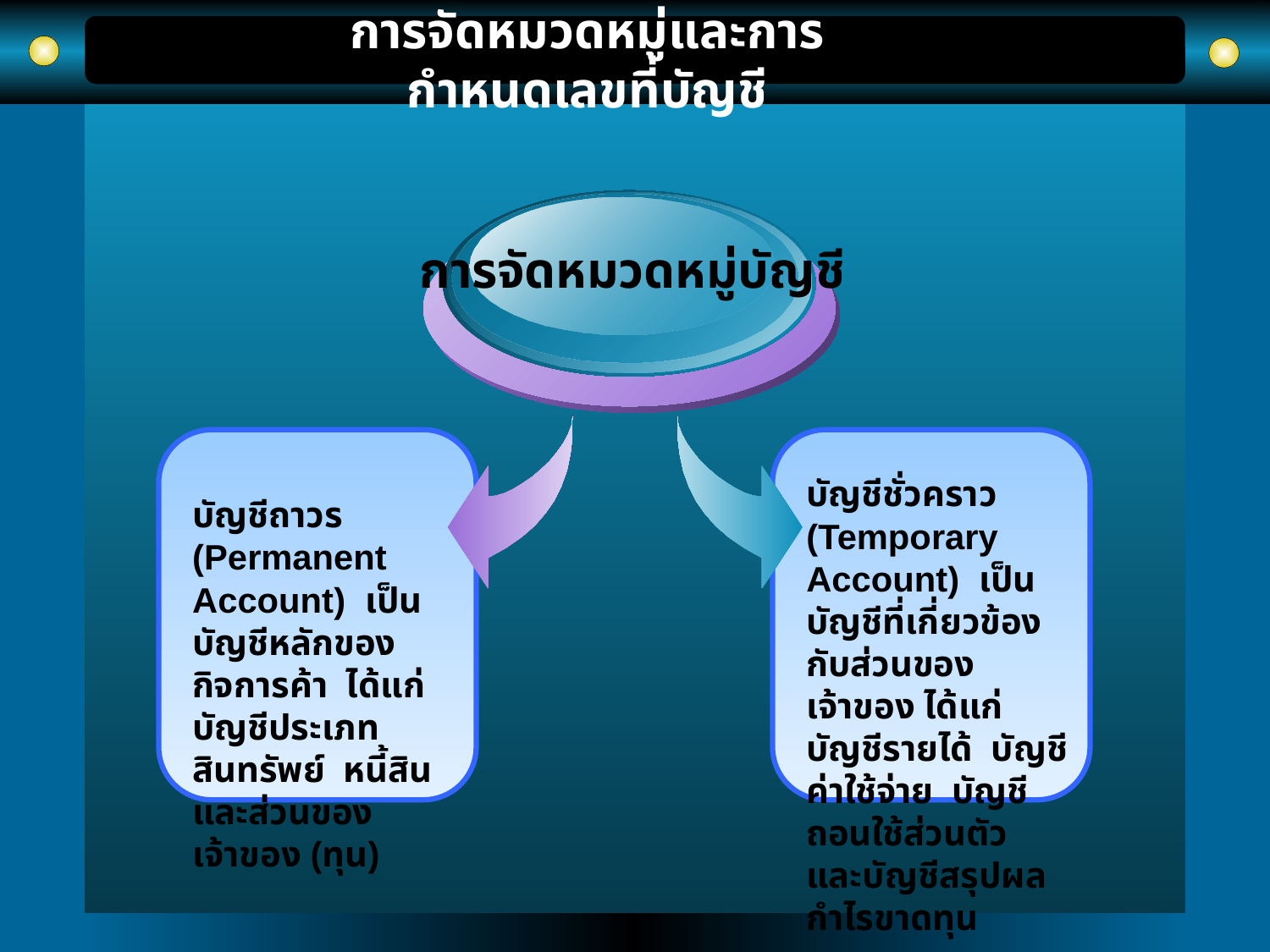

# การจัดหมวดหมู่และการกำหนดเลขที่บัญชี

การจัดหมวดหมู่บัญชี

บัญชีถาวร (Permanent  Account)  เป็นบัญชีหลักของกิจการค้า  ได้แก่  บัญชีประเภทสินทรัพย์  หนี้สิน  และส่วนของเจ้าของ (ทุน)

บัญชีชั่วคราว (Temporary  Account)  เป็นบัญชีที่เกี่ยวข้องกับส่วนของเจ้าของ ได้แก่  บัญชีรายได้  บัญชีค่าใช้จ่าย  บัญชีถอนใช้ส่วนตัว  และบัญชีสรุปผลกำไรขาดทุน